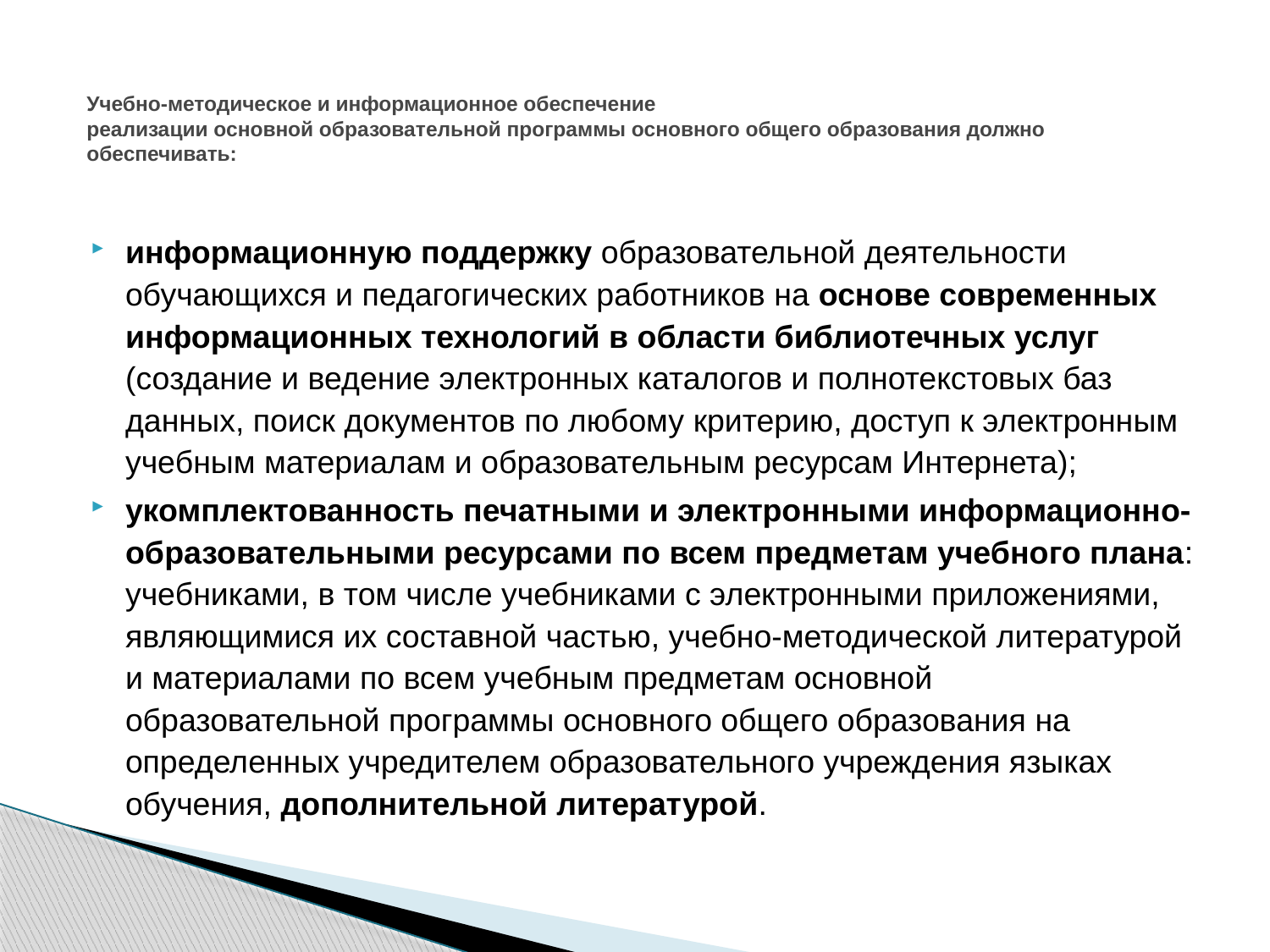

# Учебно-методическое и информационное обеспечение реализации основной образовательной программы основного общего образования должно обеспечивать:
информационную поддержку образовательной деятельности обучающихся и педагогических работников на основе современных информационных технологий в области библиотечных услуг (создание и ведение электронных каталогов и полнотекстовых баз данных, поиск документов по любому критерию, доступ к электронным учебным материалам и образовательным ресурсам Интернета);
укомплектованность печатными и электронными информационно- образовательными ресурсами по всем предметам учебного плана: учебниками, в том числе учебниками с электронными приложениями, являющимися их составной частью, учебно-методической литературой и материалами по всем учебным предметам основной образовательной программы основного общего образования на определенных учредителем образовательного учреждения языках обучения, дополнительной литературой.